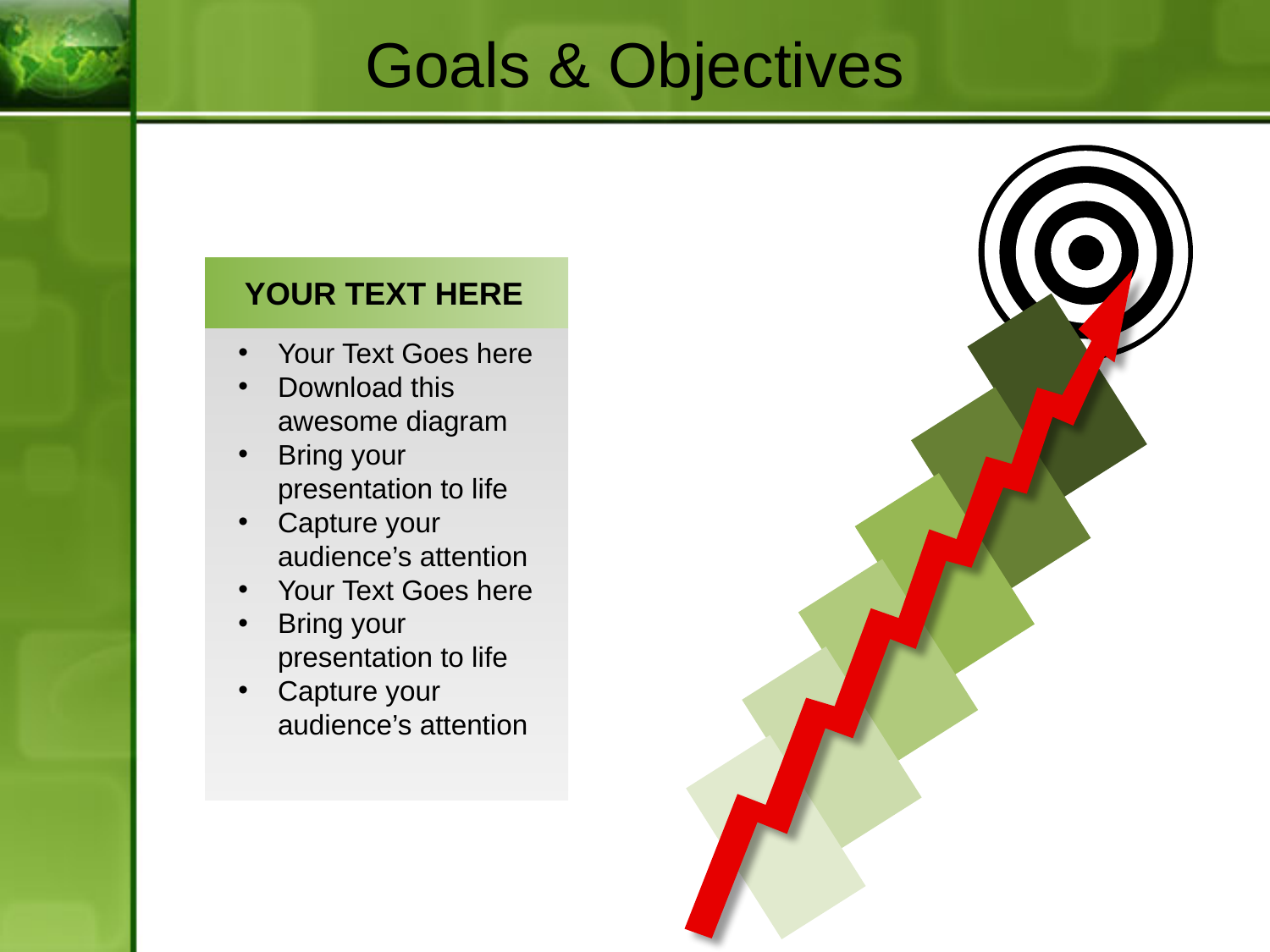

Goals & Objectives

YOUR TEXT HERE

Your Text Goes here
Download this awesome diagram
Bring your presentation to life
Capture your audience’s attention
Your Text Goes here
Bring your presentation to life
Capture your audience’s attention